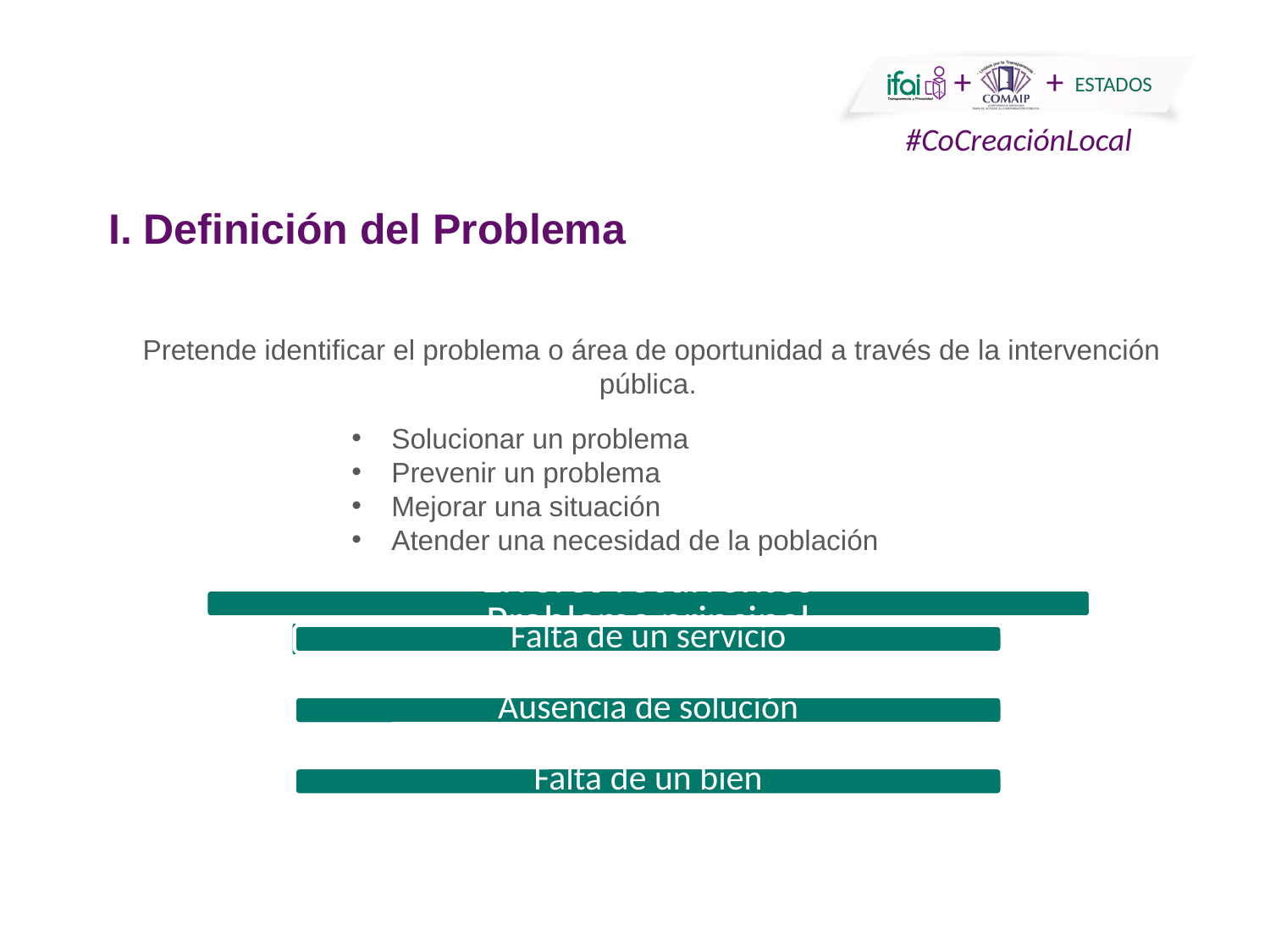

I. Definición del Problema
Pretende identificar el problema o área de oportunidad a través de la intervención pública.

Solucionar un problema
Prevenir un problema
Mejorar una situación
Atender una necesidad de la población
Errores recurrentes
Ausencia de solución
Falta de un bien